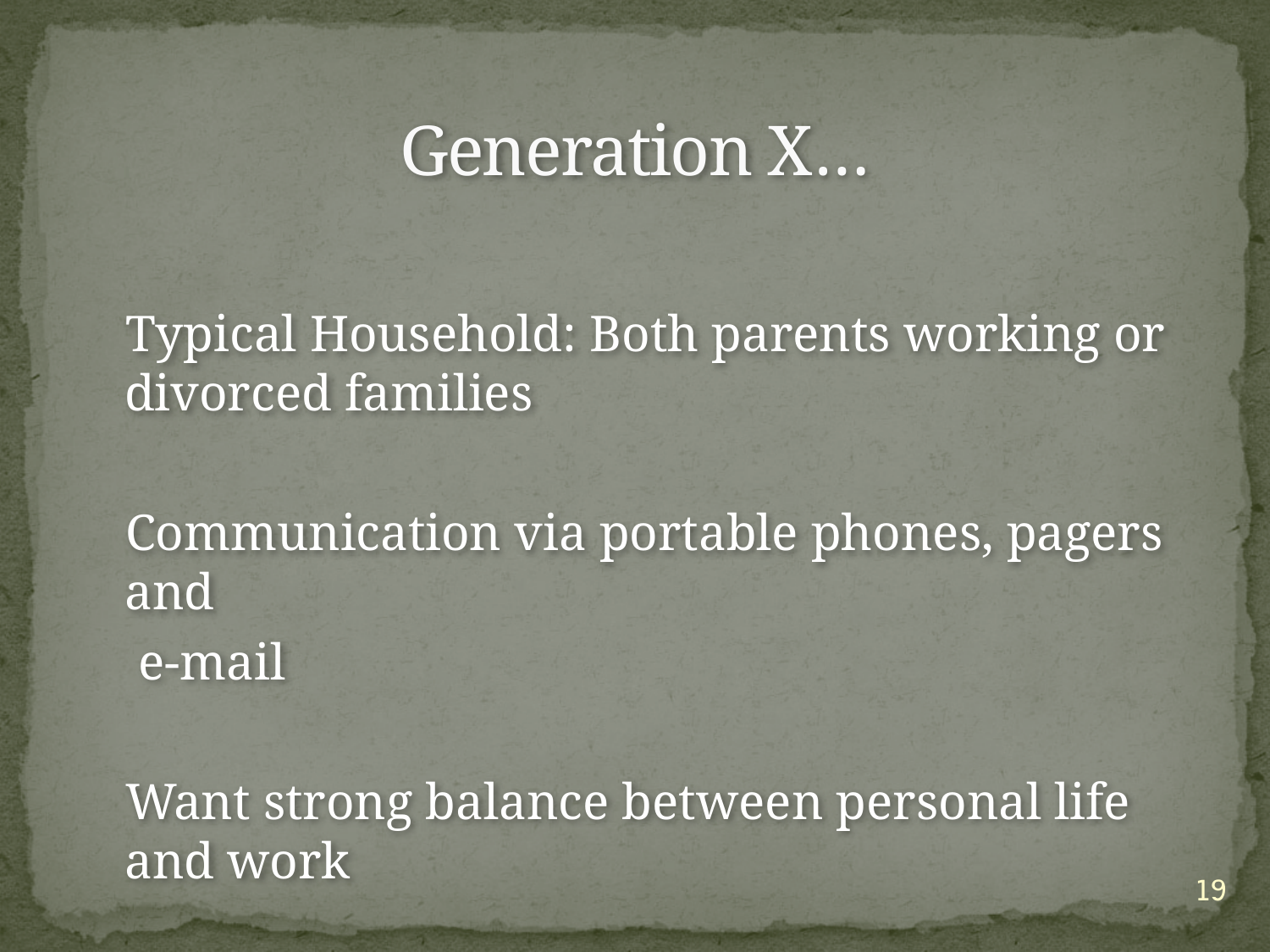

# Generation X…
   Typical Household: Both parents working or divorced families

   Communication via portable phones, pagers and
    e-mail

   Want strong balance between personal life and work

19